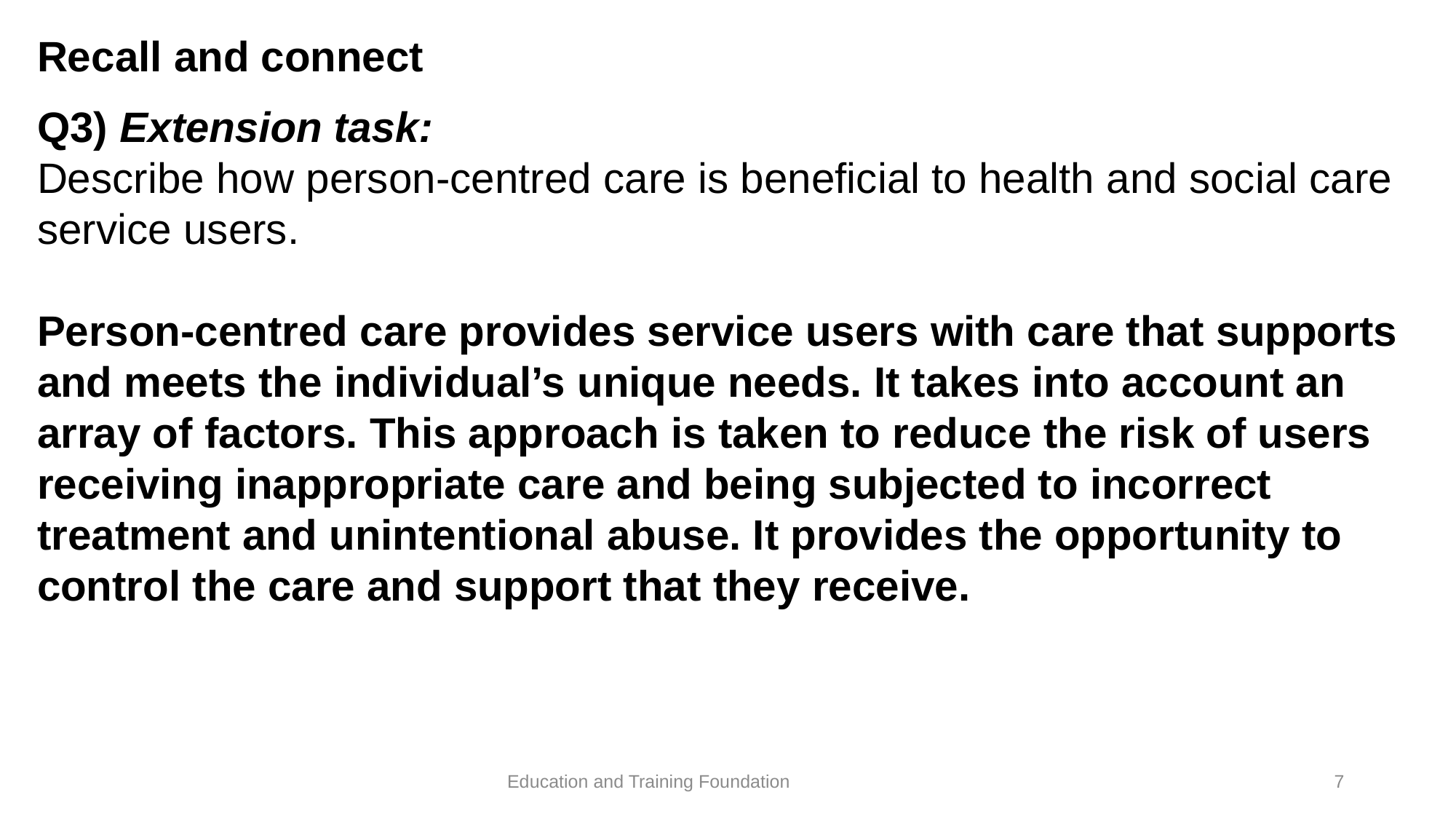

# Recall and connect
Q3) Extension task:
Describe how person-centred care is beneficial to health and social care service users.

Person-centred care provides service users with care that supports and meets the individual’s unique needs. It takes into account an array of factors. This approach is taken to reduce the risk of users receiving inappropriate care and being subjected to incorrect treatment and unintentional abuse. It provides the opportunity to control the care and support that they receive.

7
Education and Training Foundation